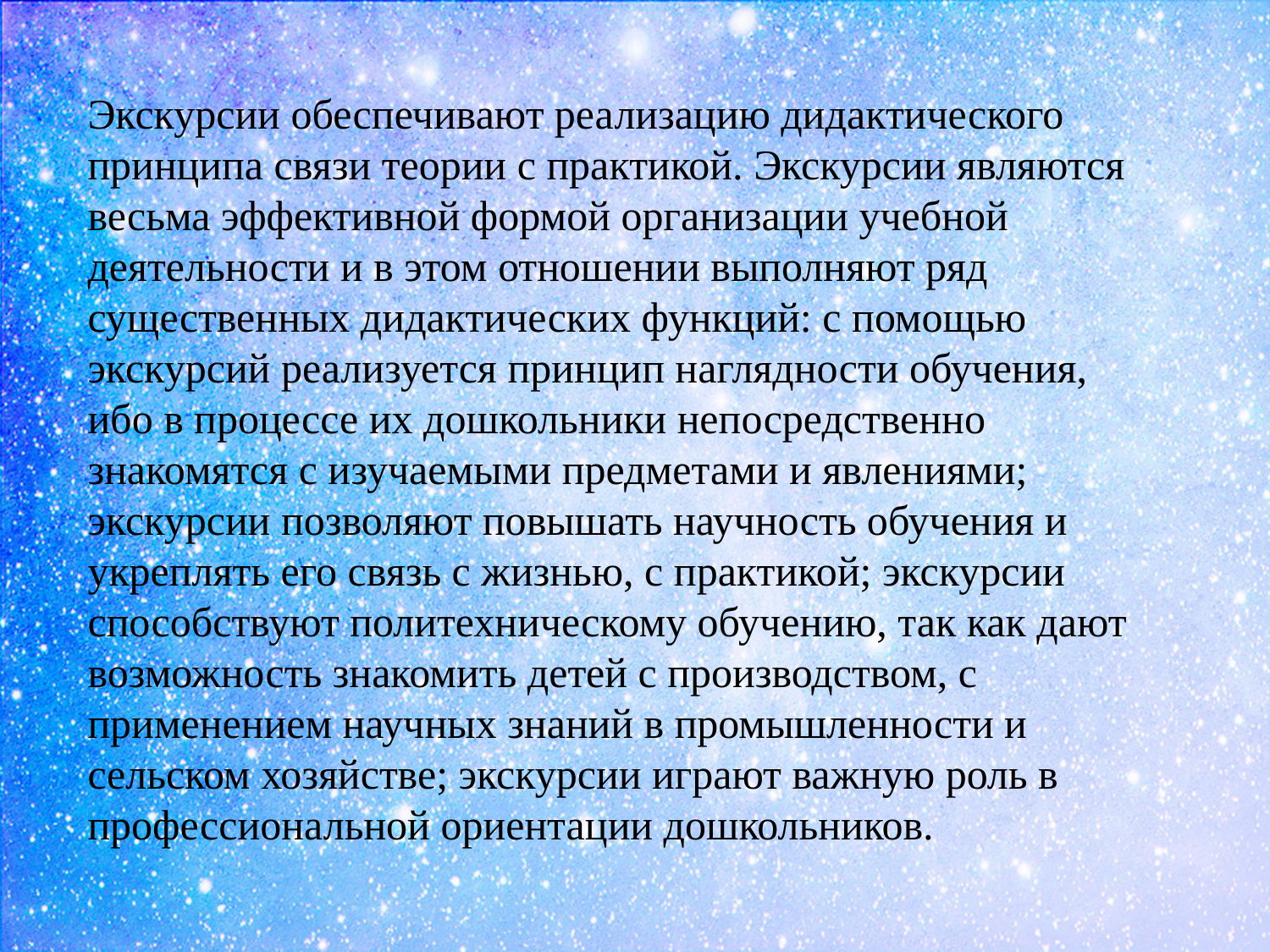

Экскурсии обеспечивают реализацию дидактического принципа связи теории с практикой. Экскурсии являются весьма эффективной формой организации учебной деятельности и в этом отношении выполняют ряд существенных дидактических функций: с помощью экскурсий реализуется принцип наглядности обучения, ибо в процессе их дошкольники непосредственно знакомятся с изучаемыми предметами и явлениями; экскурсии позволяют повышать научность обучения и укреплять его связь с жизнью, с практикой; экскурсии способствуют политехническому обучению, так как дают возможность знакомить детей с производством, с применением научных знаний в промышленности и сельском хозяйстве; экскурсии играют важную роль в профессиональной ориентации дошкольников.